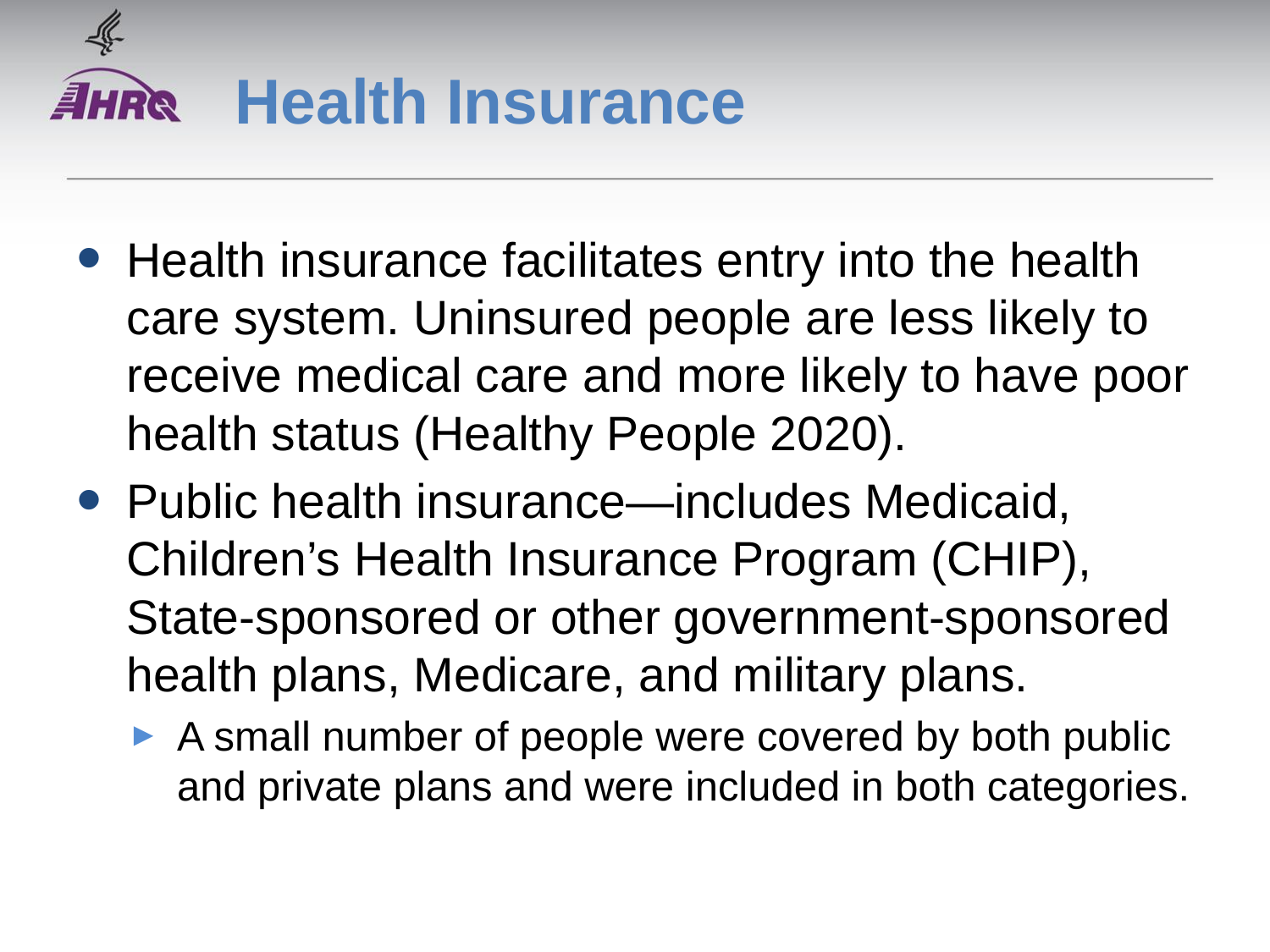

# Health Insurance
Health insurance facilitates entry into the health care system. Uninsured people are less likely to receive medical care and more likely to have poor health status (Healthy People 2020).
Public health insurance—includes Medicaid, Children’s Health Insurance Program (CHIP), State-sponsored or other government-sponsored health plans, Medicare, and military plans.
A small number of people were covered by both public and private plans and were included in both categories.